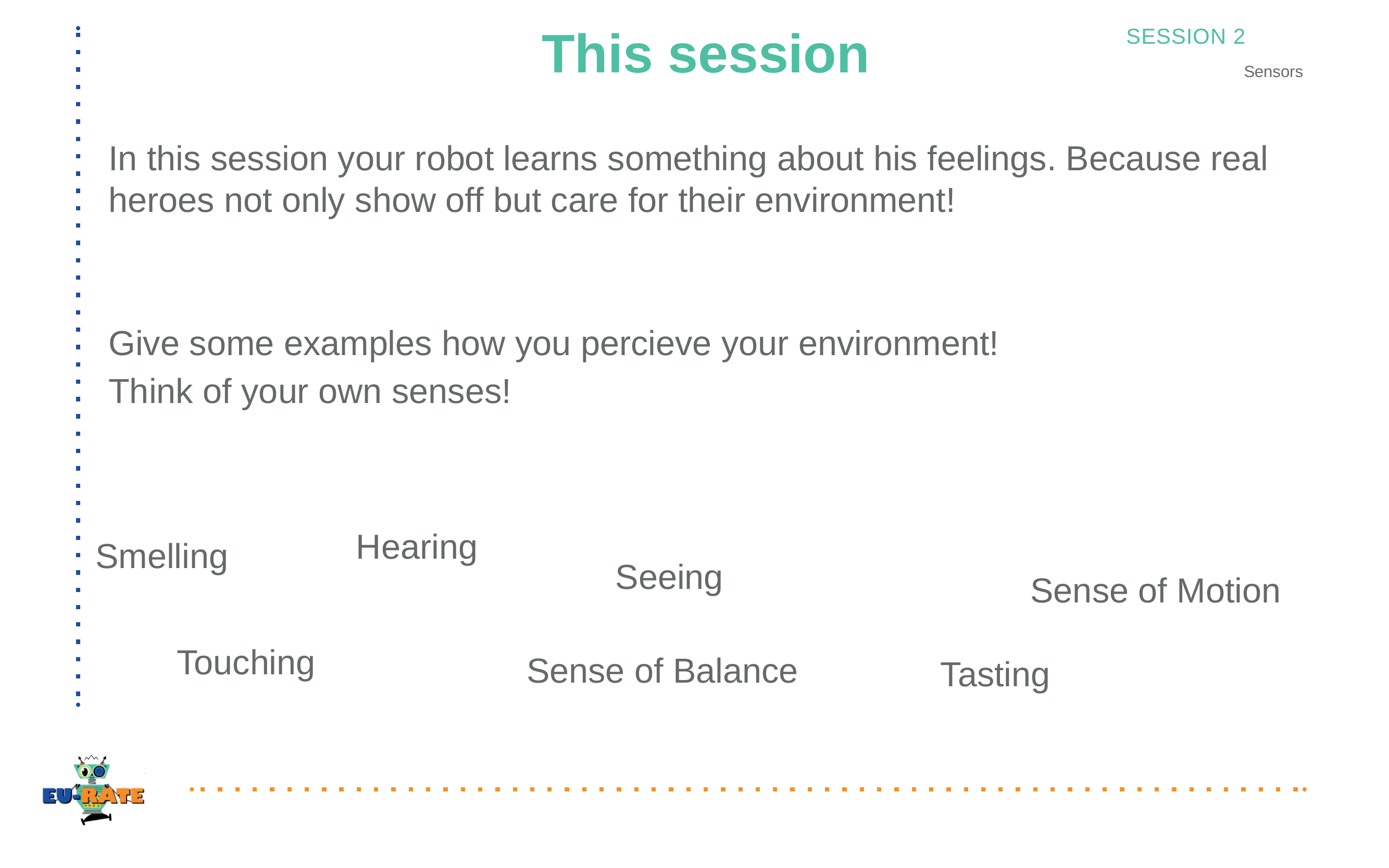

# This session
SESSION 2
Sensors
In this session your robot learns something about his feelings. Because real heroes not only show off but care for their environment!

Give some examples how you percieve your environment!
Think of your own senses!
 Hearing
Smelling
 Seeing
Sense of Motion
 Touching
Sense of Balance
 Tasting